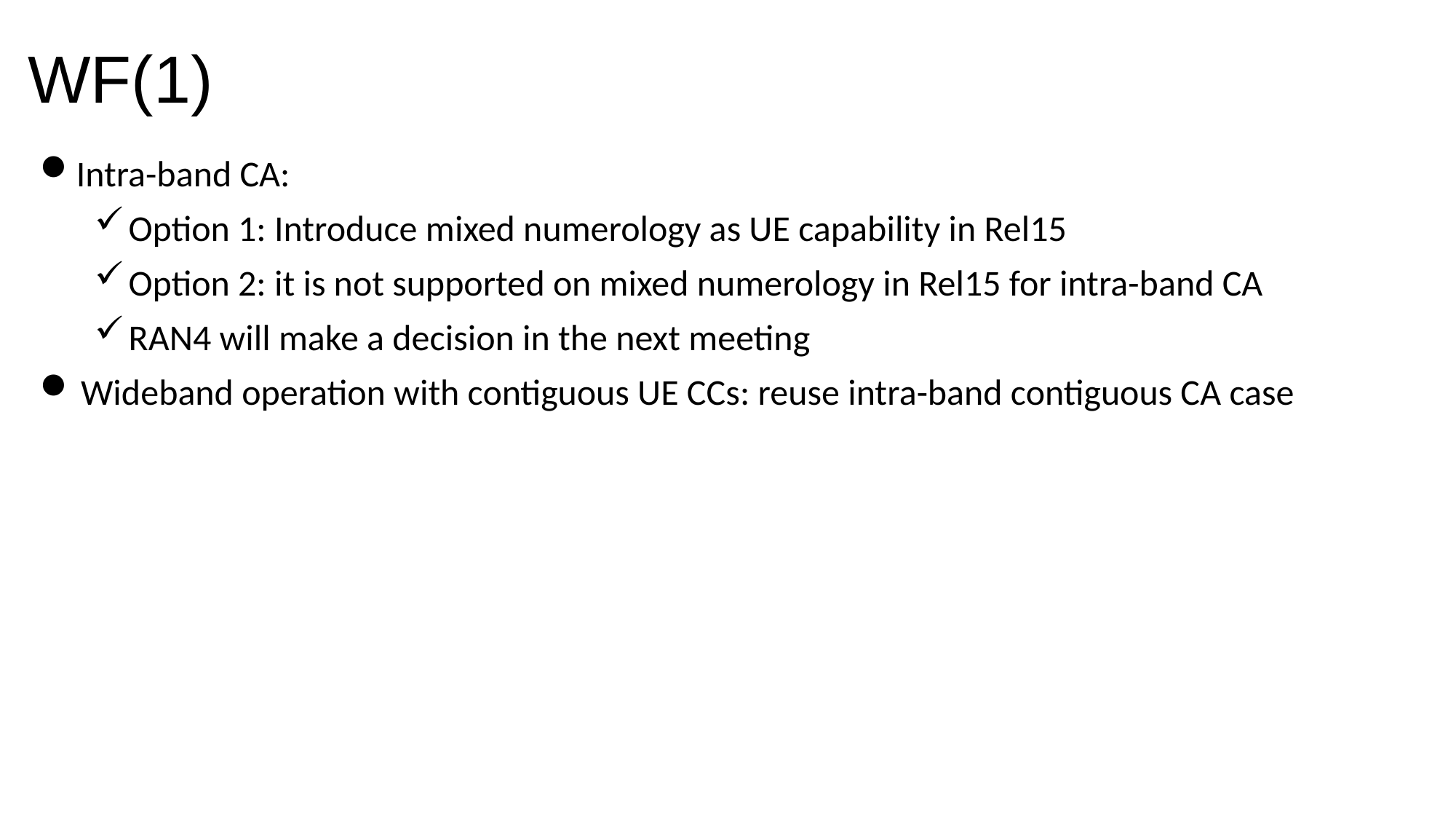

# WF(1)
Intra-band CA:
Option 1: Introduce mixed numerology as UE capability in Rel15
Option 2: it is not supported on mixed numerology in Rel15 for intra-band CA
RAN4 will make a decision in the next meeting
Wideband operation with contiguous UE CCs: reuse intra-band contiguous CA case